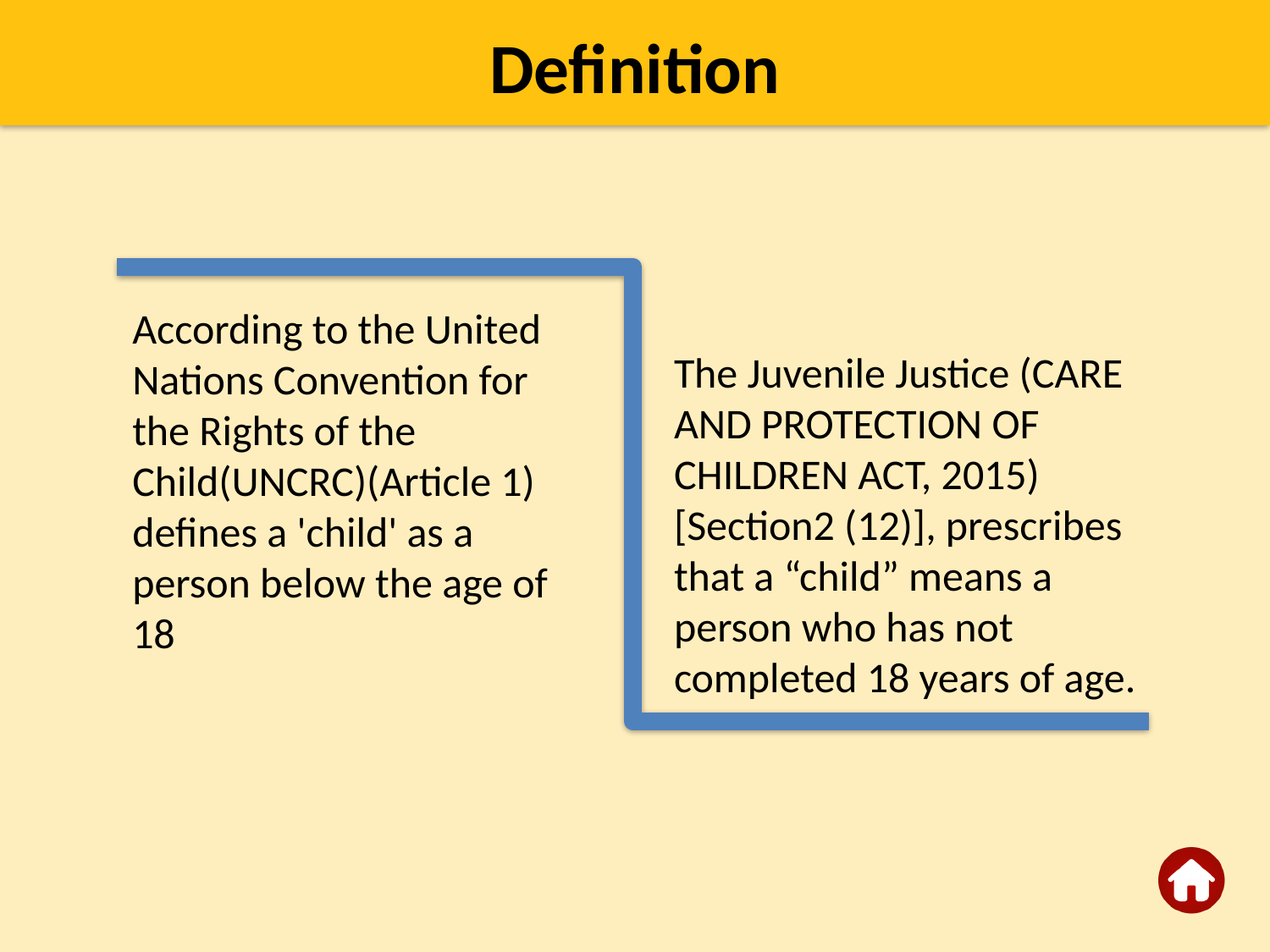

Definition
According to the United Nations Convention for the Rights of the Child(UNCRC)(Article 1) defines a 'child' as a person below the age of 18
The Juvenile Justice (CARE AND PROTECTION OF CHILDREN ACT, 2015) [Section2 (12)], prescribes that a “child” means a person who has not completed 18 years of age.